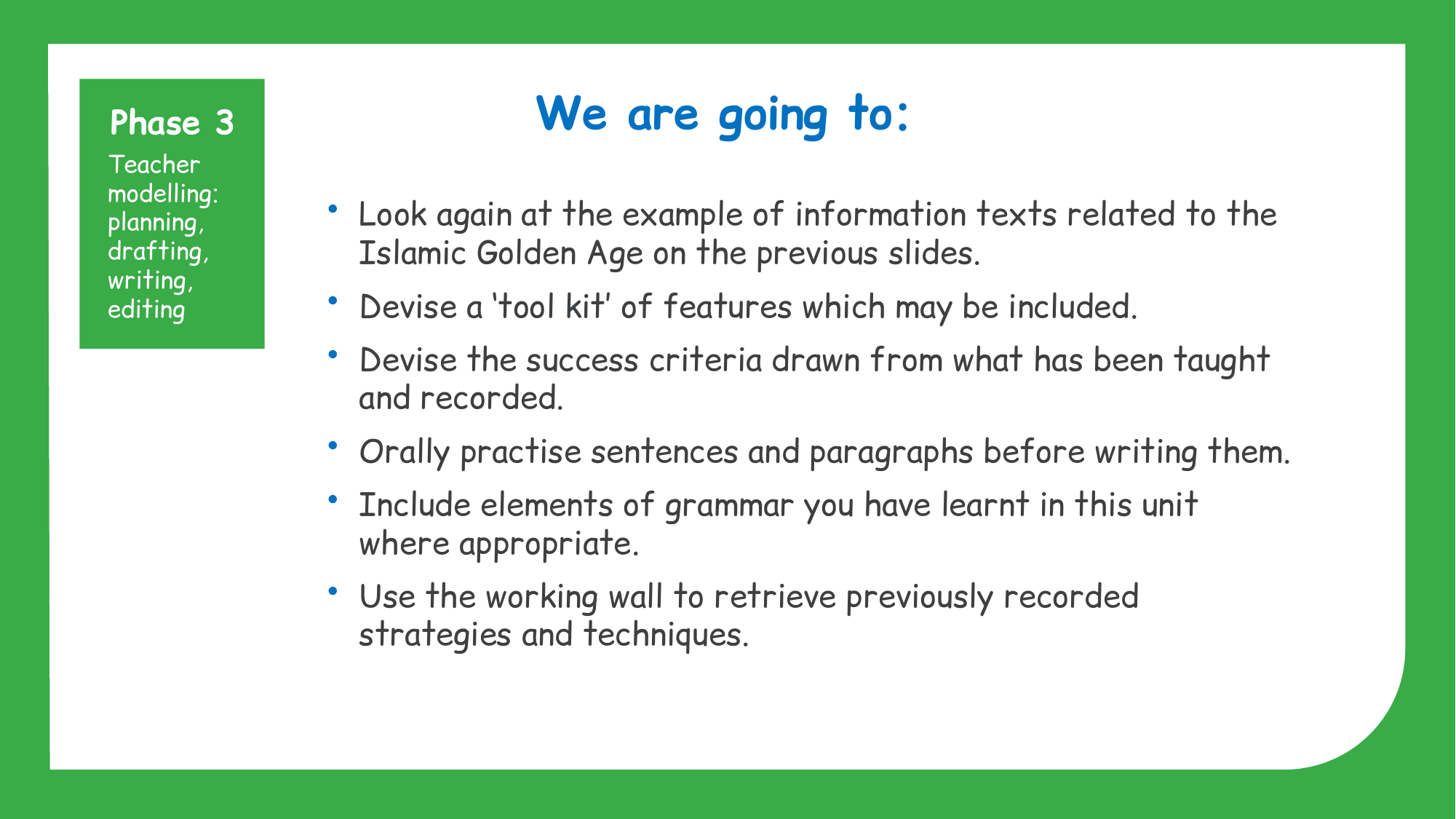

We are going to:
Phase 3
Teacher modelling: planning, drafting, writing, editing
Look again at the example of information texts related to the Islamic Golden Age on the previous slides.
Devise a ‘tool kit’ of features which may be included.
Devise the success criteria drawn from what has been taught and recorded.
Orally practise sentences and paragraphs before writing them.
Include elements of grammar you have learnt in this unit where appropriate.
Use the working wall to retrieve previously recorded strategies and techniques.